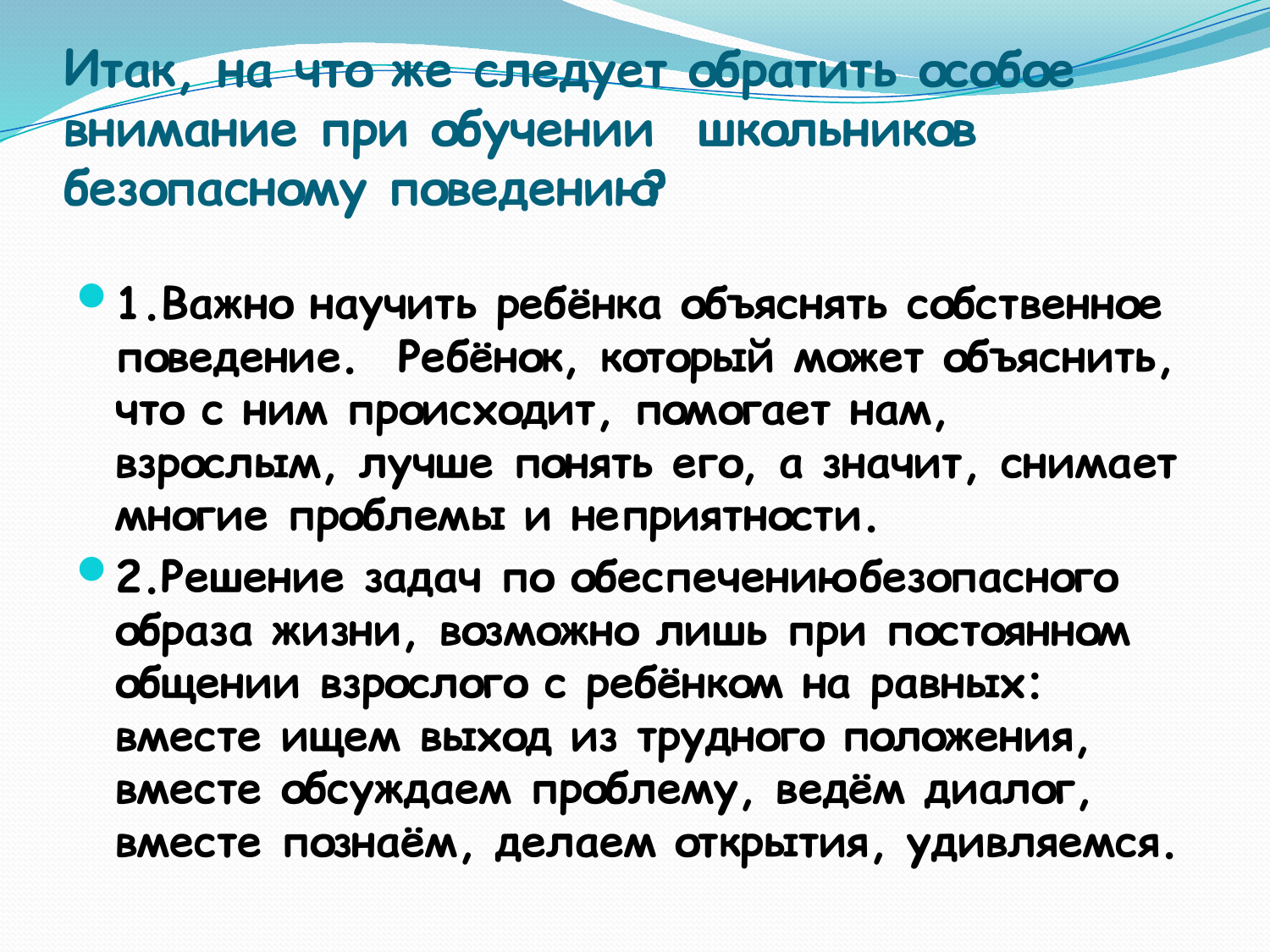

# Итак, на что же следует обратить особое внимание при обучении  школьников безопасному поведению?
1.Важно научить ребёнка объяснять собственное поведение.  Ребёнок, который может объяснить, что с ним происходит, помогает нам, взрослым, лучше понять его, а значит, снимает многие проблемы и неприятности.
2.Решение задач по обеспечению безопасного образа жизни, возможно лишь при постоянном общении взрослого с ребёнком на равных: вместе ищем выход из трудного положения, вместе обсуждаем проблему, ведём диалог, вместе познаём, делаем открытия, удивляемся.